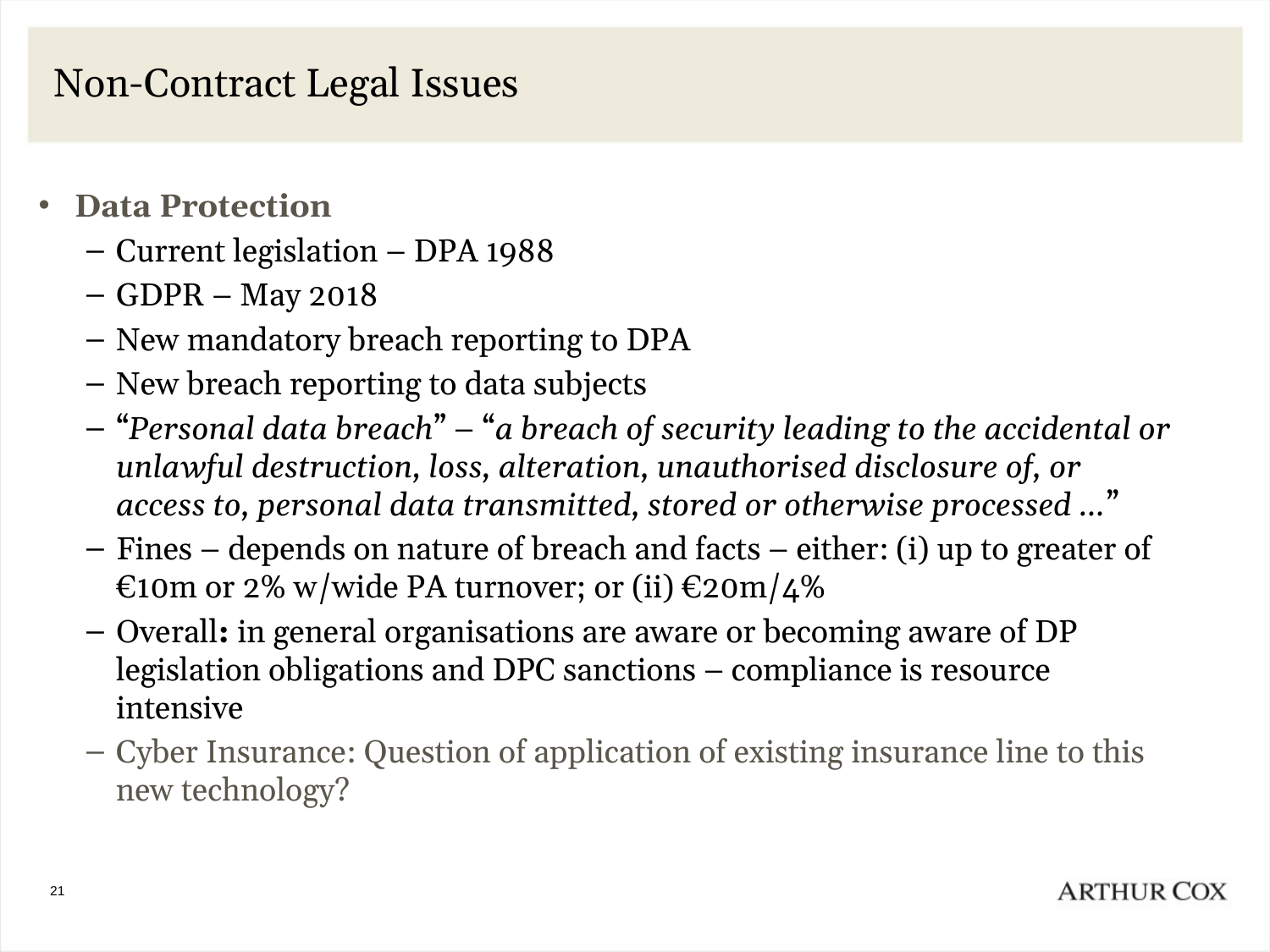

# Non-Contract Legal Issues
Data Protection
Current legislation – DPA 1988
GDPR – May 2018
New mandatory breach reporting to DPA
New breach reporting to data subjects
“Personal data breach” – “a breach of security leading to the accidental or unlawful destruction, loss, alteration, unauthorised disclosure of, or access to, personal data transmitted, stored or otherwise processed …”
Fines – depends on nature of breach and facts – either: (i) up to greater of €10m or 2% w/wide PA turnover; or (ii) €20m/4%
Overall: in general organisations are aware or becoming aware of DP legislation obligations and DPC sanctions – compliance is resource intensive
Cyber Insurance: Question of application of existing insurance line to this new technology?

21